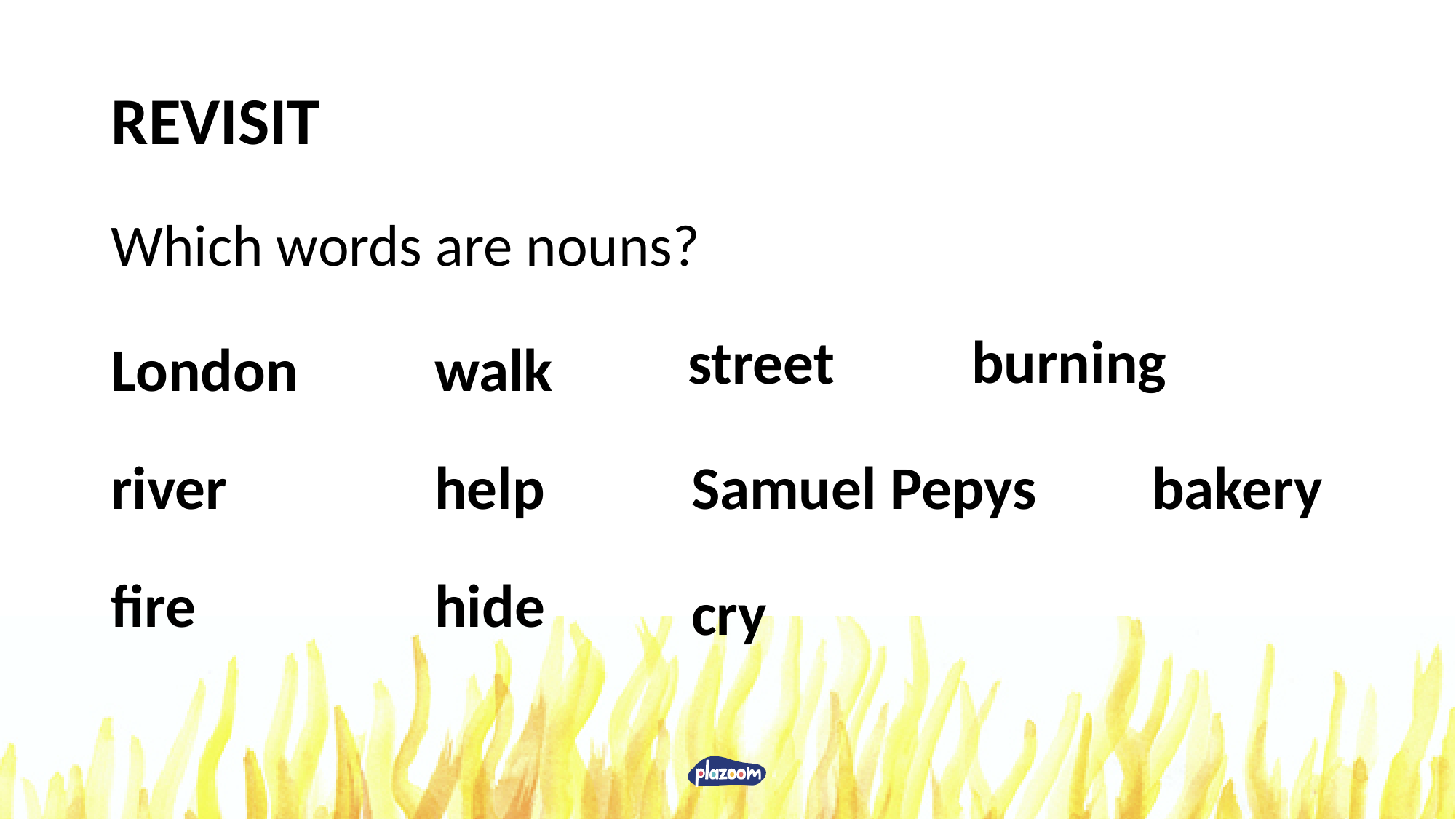

# REVISIT
Which words are nouns?
burning
street
London
walk
river
help
Samuel Pepys
bakery
fire
hide
cry